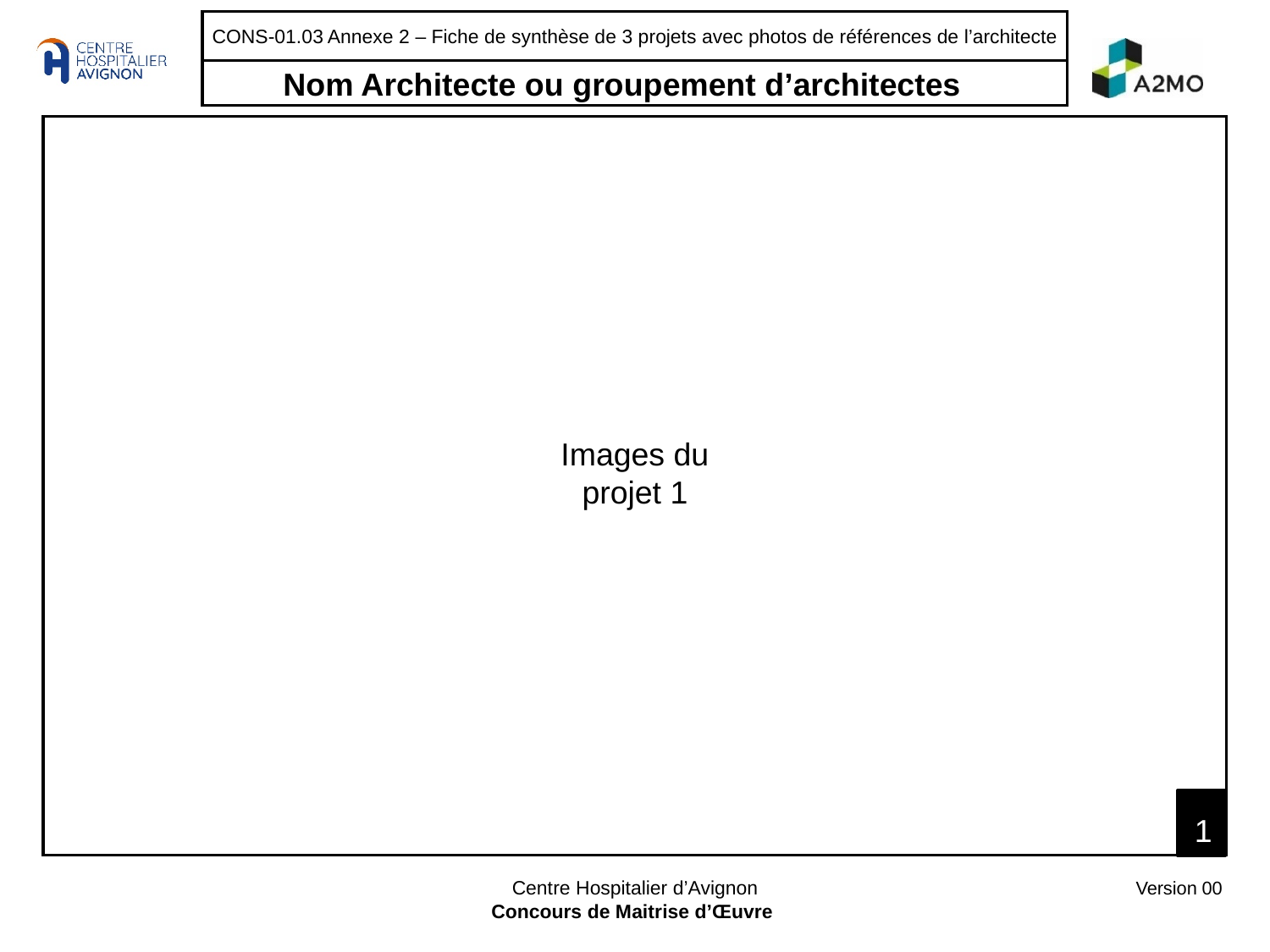

Nom Architecte ou groupement d’architectes
Images du projet 1
1
1